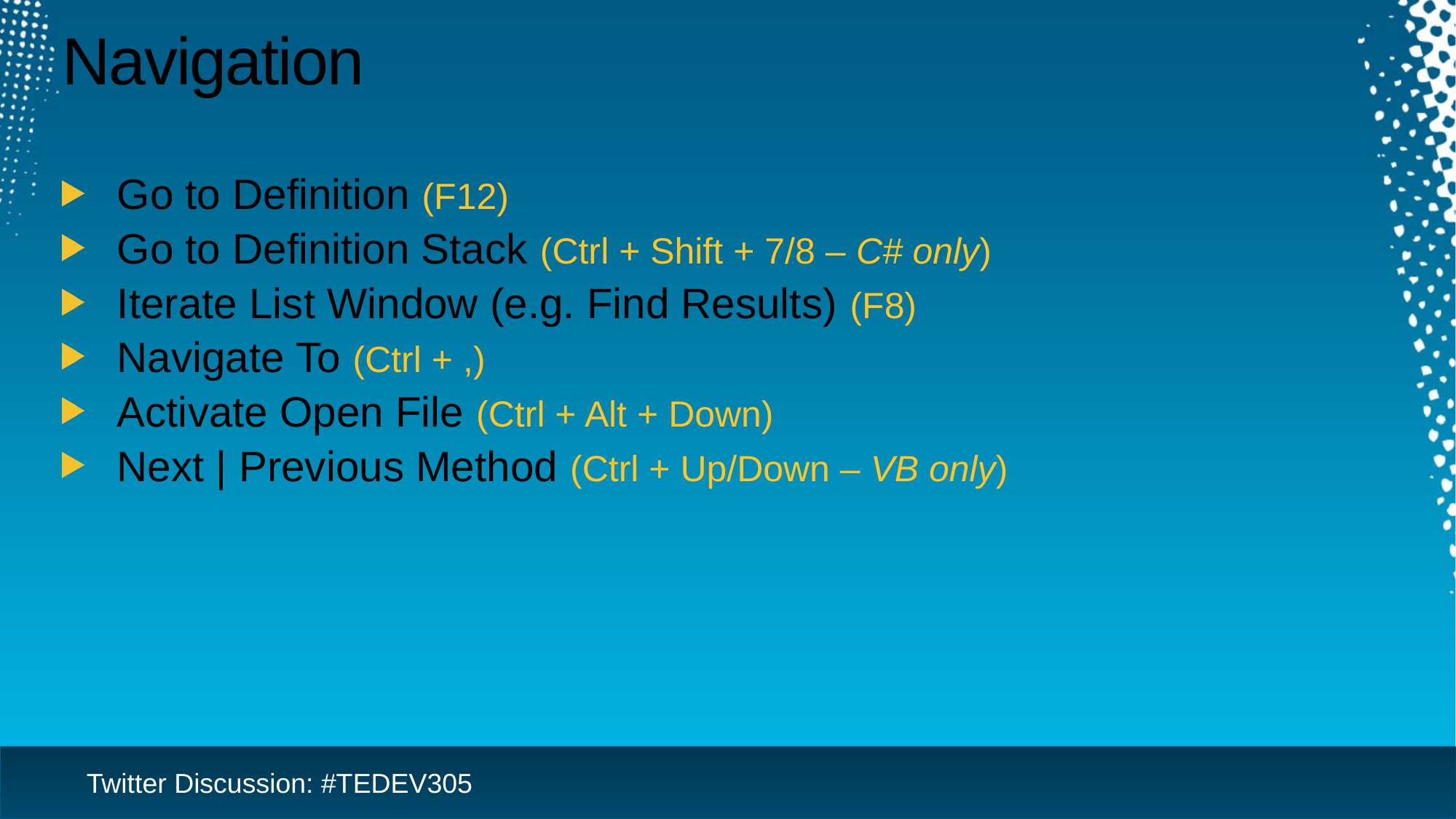

# Navigation
Go to Definition (F12)
Go to Definition Stack (Ctrl + Shift + 7/8 – C# only)
Iterate List Window (e.g. Find Results) (F8)
Navigate To (Ctrl + ,)
Activate Open File (Ctrl + Alt + Down)
Next | Previous Method (Ctrl + Up/Down – VB only)

Twitter Discussion: #TEDEV305